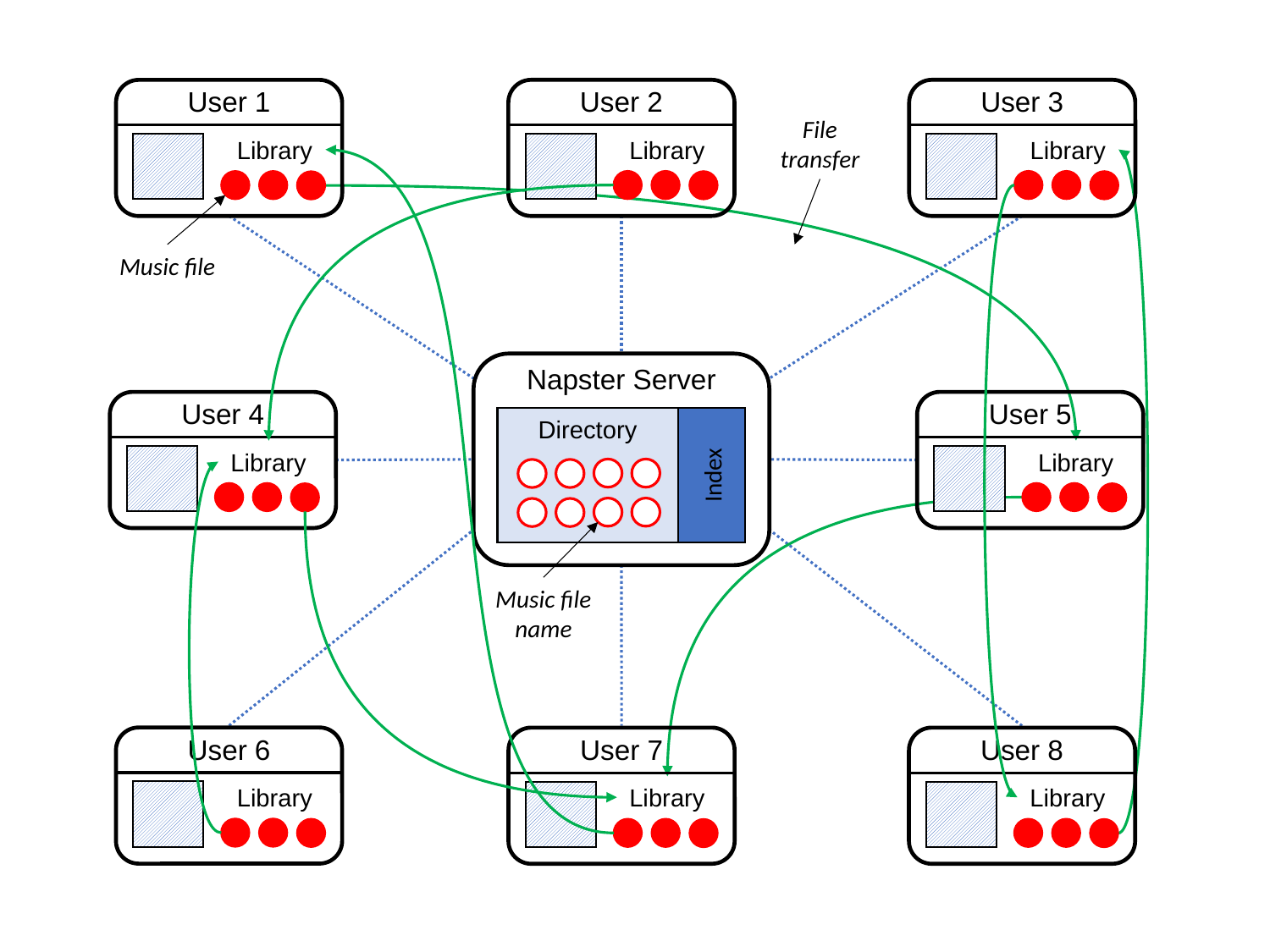

User 2

Library

User 3

Library

User 1

Library

File transfer
Music file

Napster Server
User 4

Library

User 5

Library

Directory
Index

Music file name
User 6

Library

User 7

Library

User 8

Library